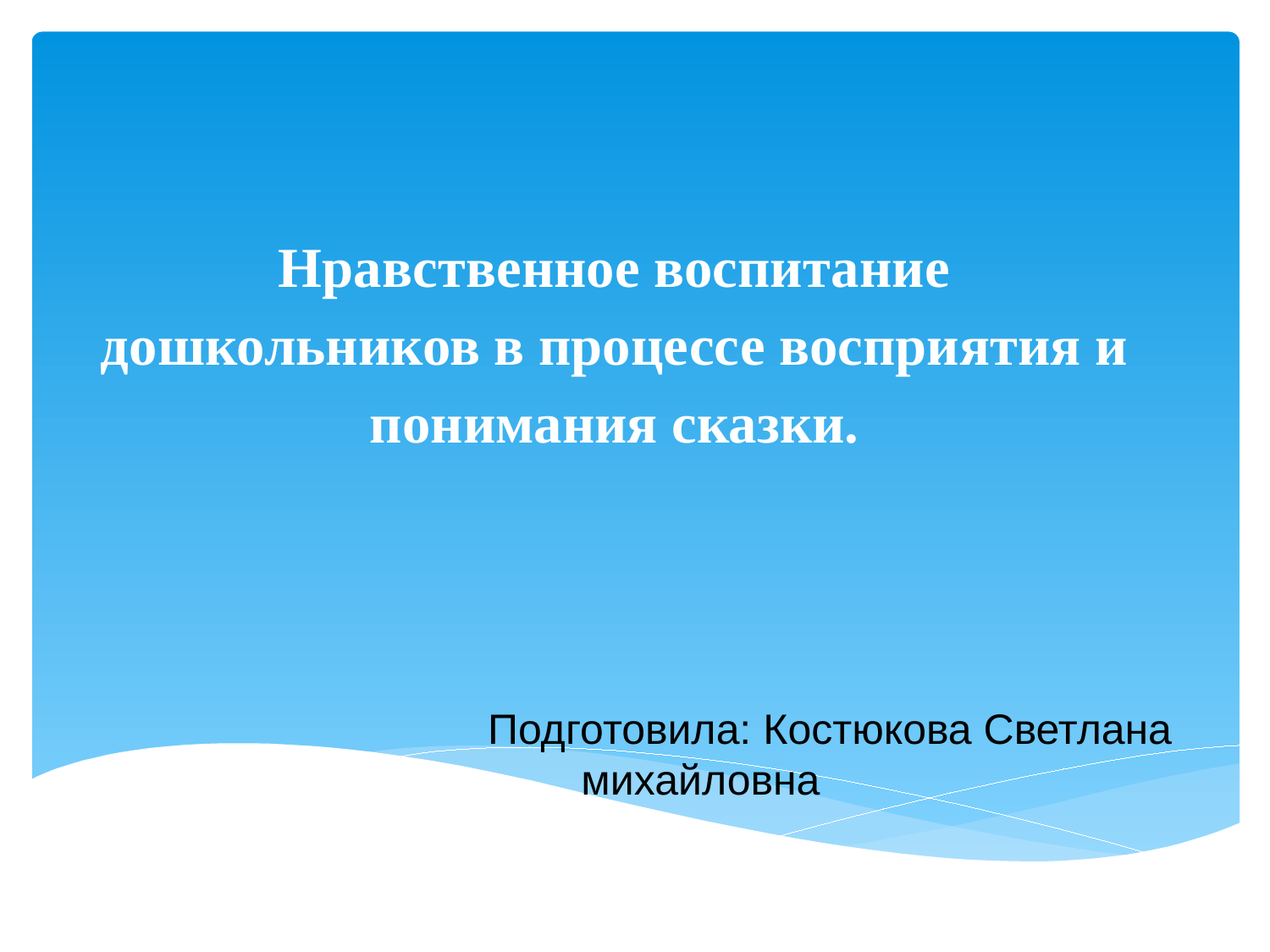

# Нравственное воспитание дошкольников в процессе восприятия и понимания сказки.
 Подготовила: Костюкова Светлана михайловна